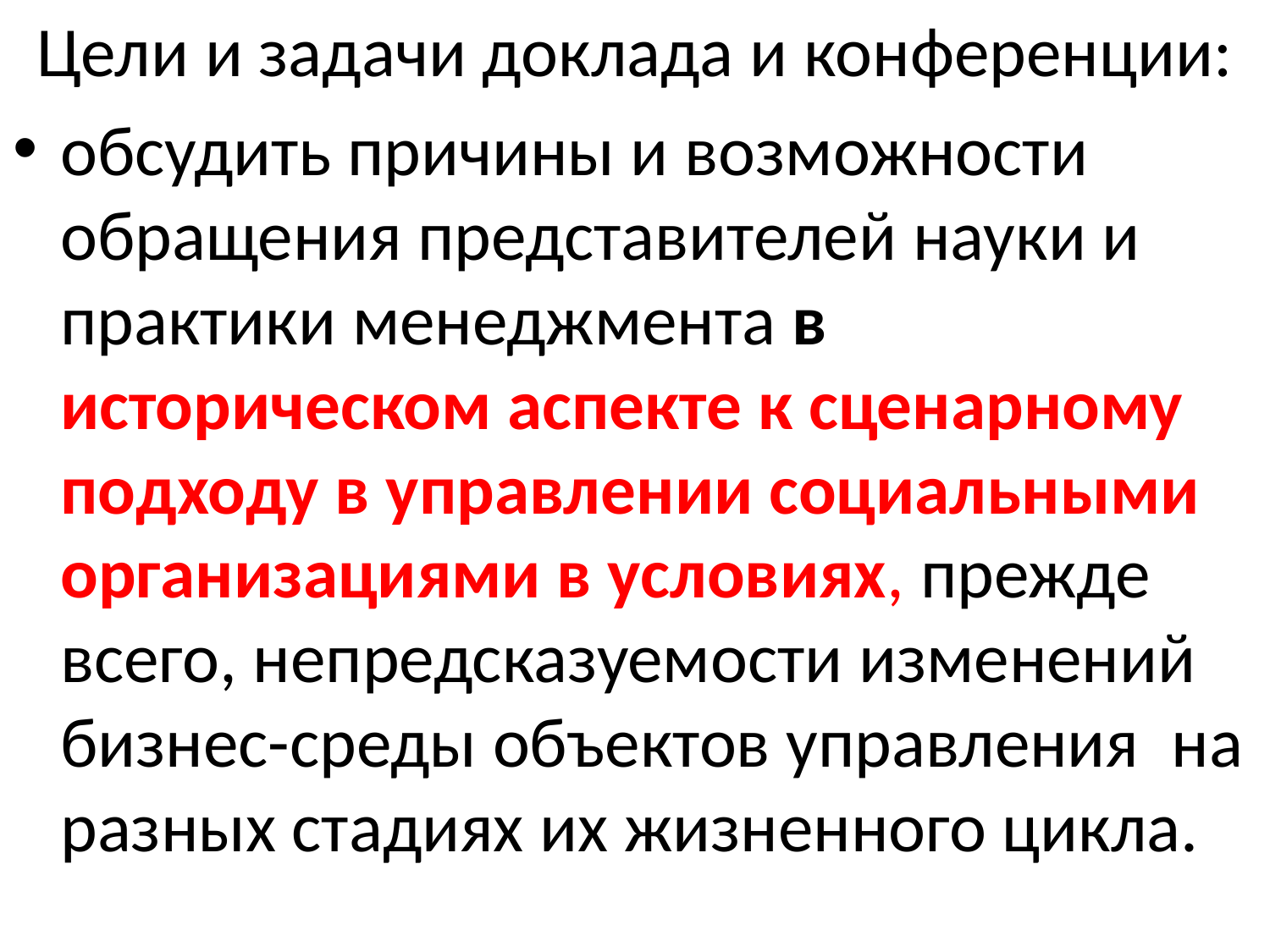

Цели и задачи доклада и конференции:
обсудить причины и возможности обращения представителей науки и практики менеджмента в историческом аспекте к сценарному подходу в управлении социальными организациями в условиях, прежде всего, непредсказуемости изменений бизнес-среды объектов управления  на разных стадиях их жизненного цикла.